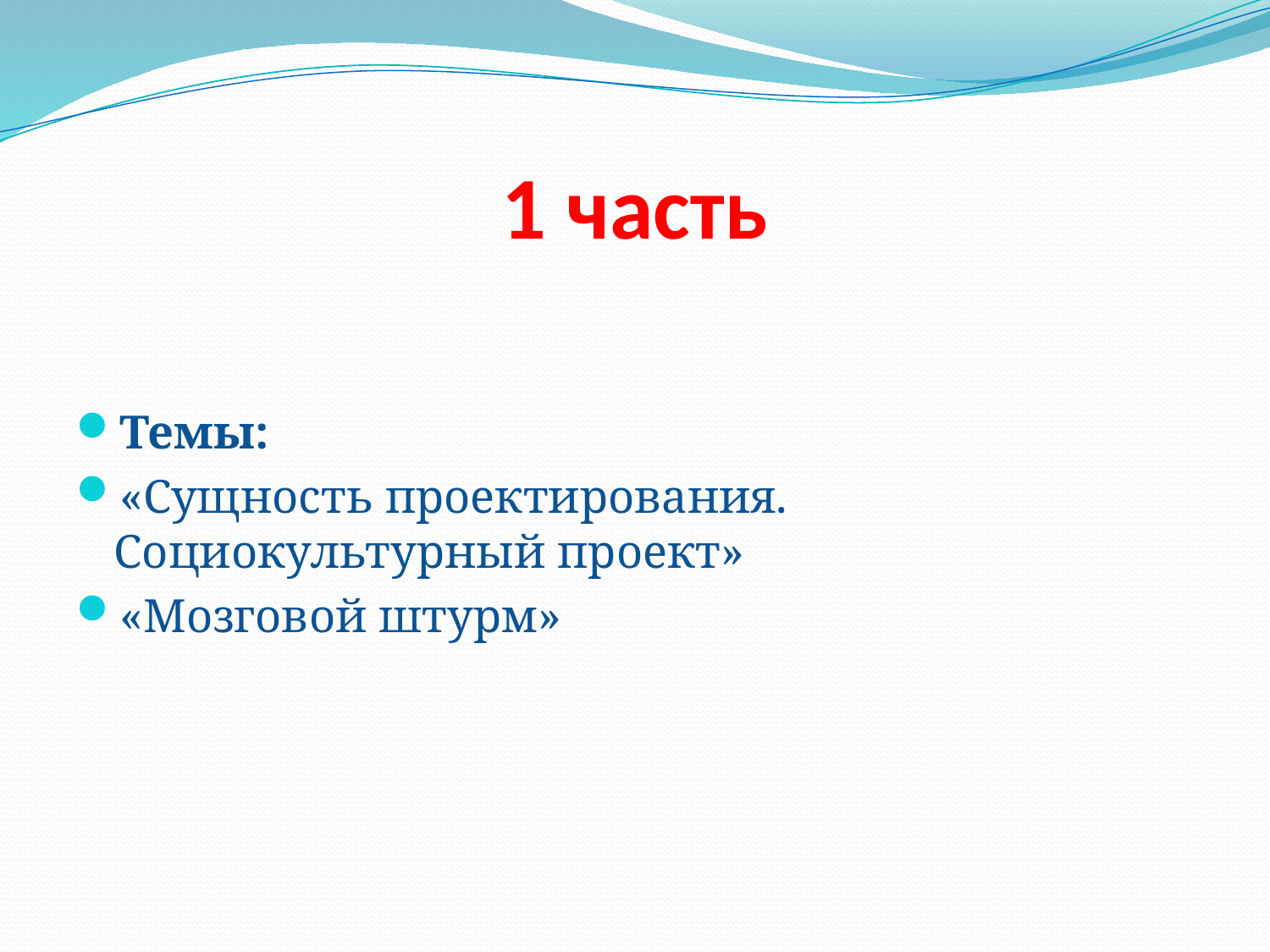

# 1 часть

Темы:
«Сущность проектирования. Социокультурный проект»
«Мозговой штурм»